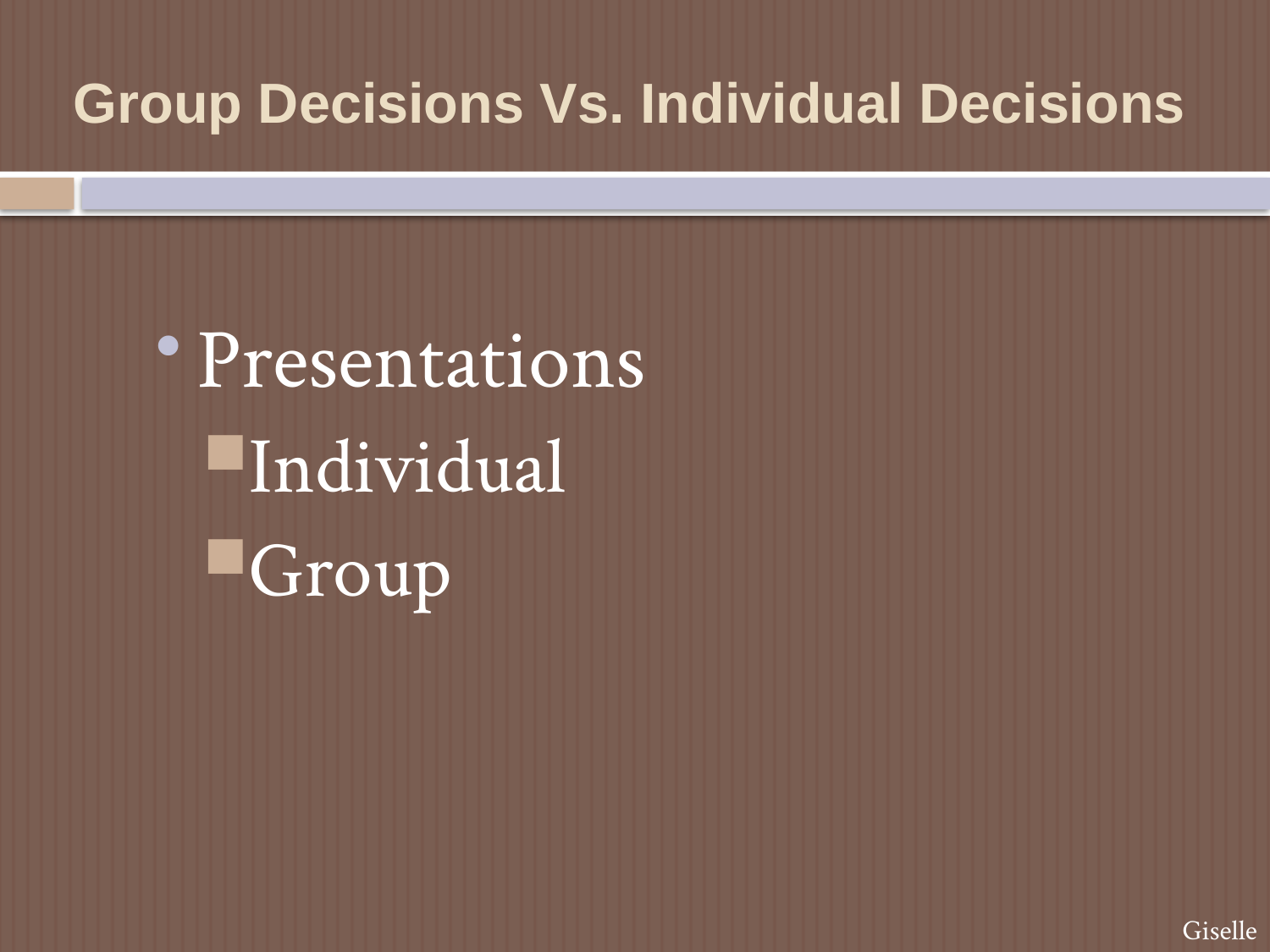

# Group Decisions Vs. Individual Decisions
Presentations
Individual
Group

Giselle